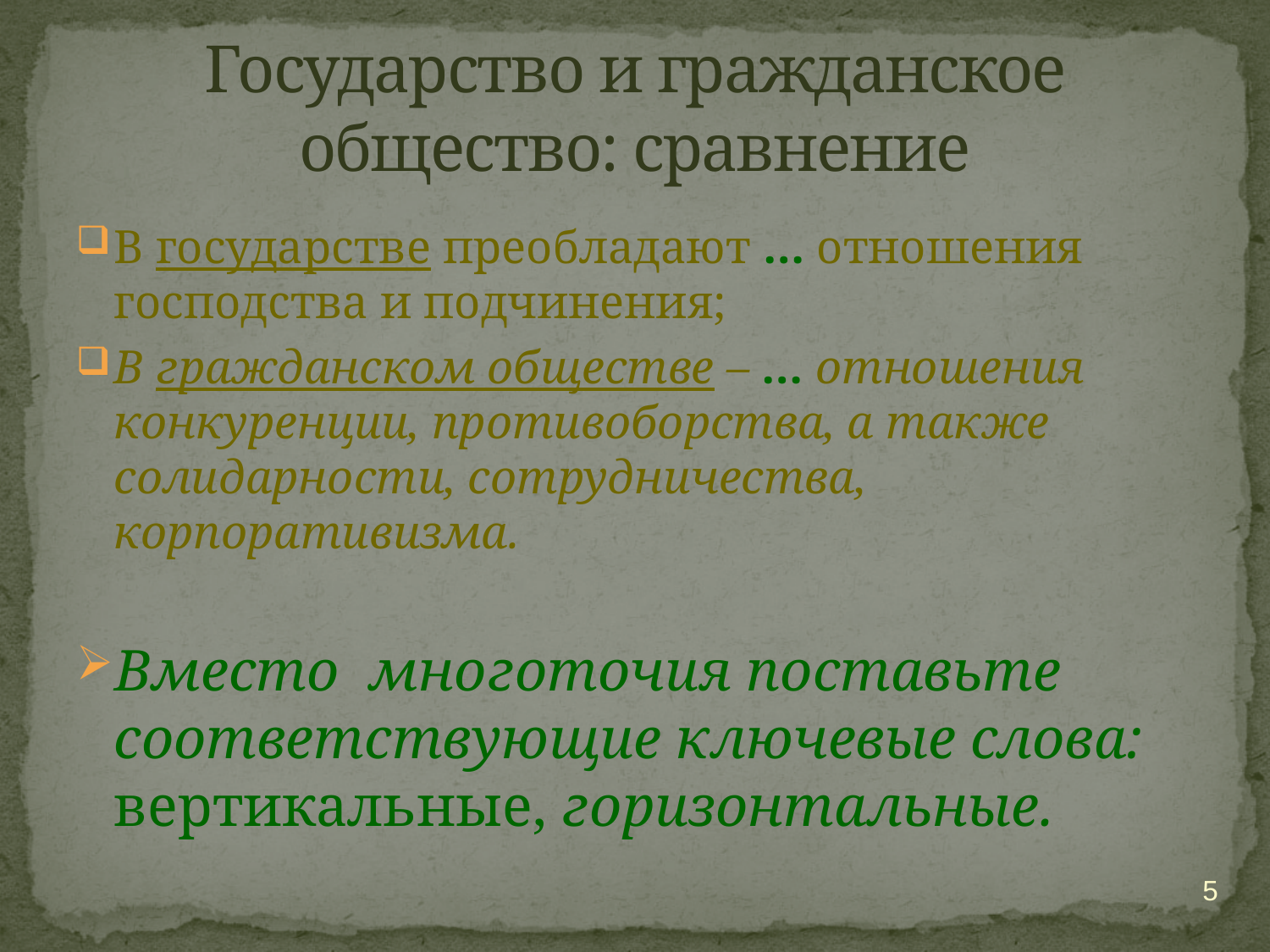

# Государство и гражданское общество: сравнение
В государстве преобладают … отношения господства и подчинения;
В гражданском обществе – … отношения конкуренции, противоборства, а также солидарности, сотрудничества, корпоративизма.

Вместо  многоточия поставьте соответствующие ключевые слова: вертикальные, горизонтальные.
5